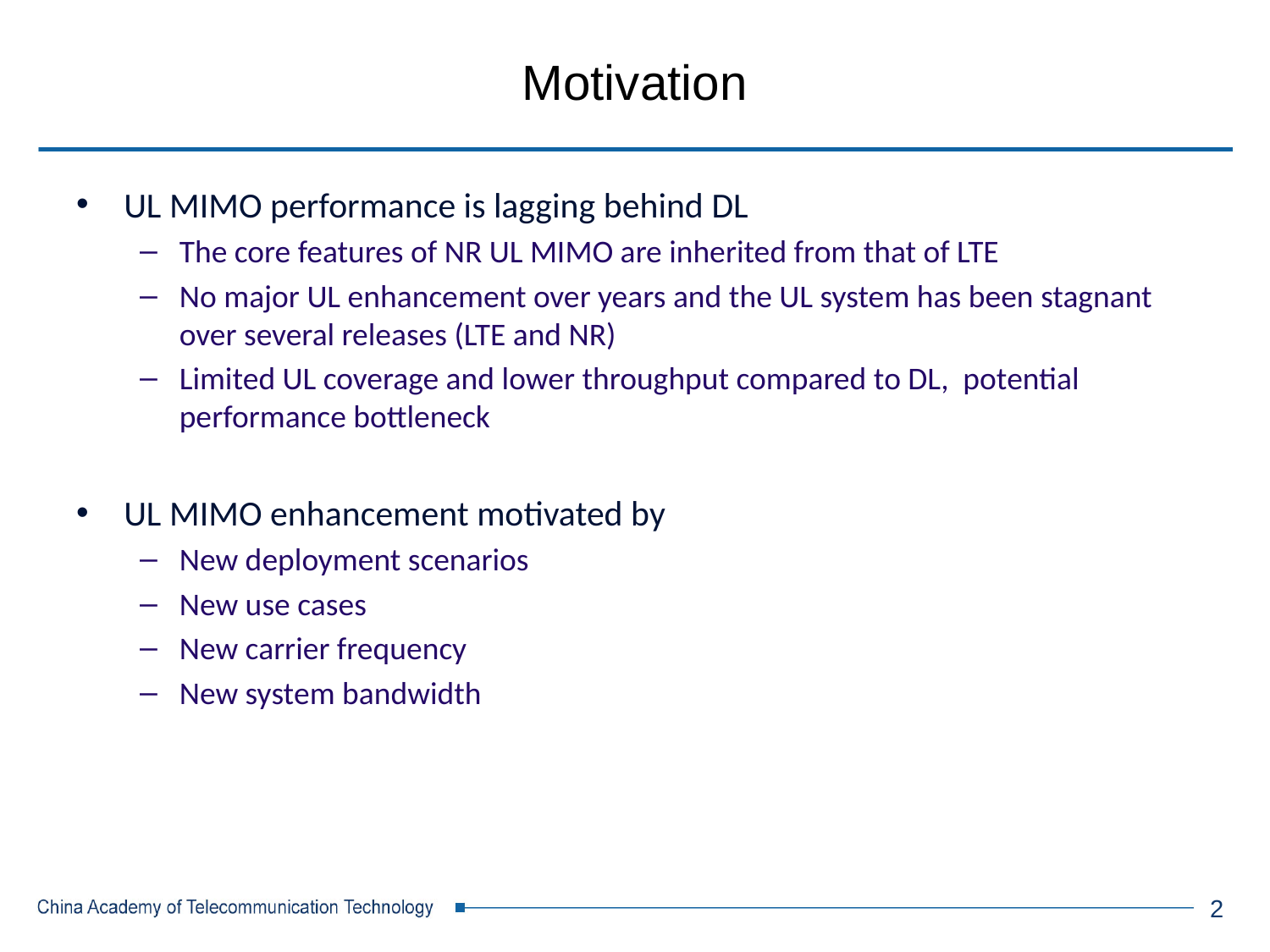

# Motivation
UL MIMO performance is lagging behind DL
The core features of NR UL MIMO are inherited from that of LTE
No major UL enhancement over years and the UL system has been stagnant over several releases (LTE and NR)
Limited UL coverage and lower throughput compared to DL,  potential performance bottleneck

UL MIMO enhancement motivated by
New deployment scenarios
New use cases
New carrier frequency
New system bandwidth

2